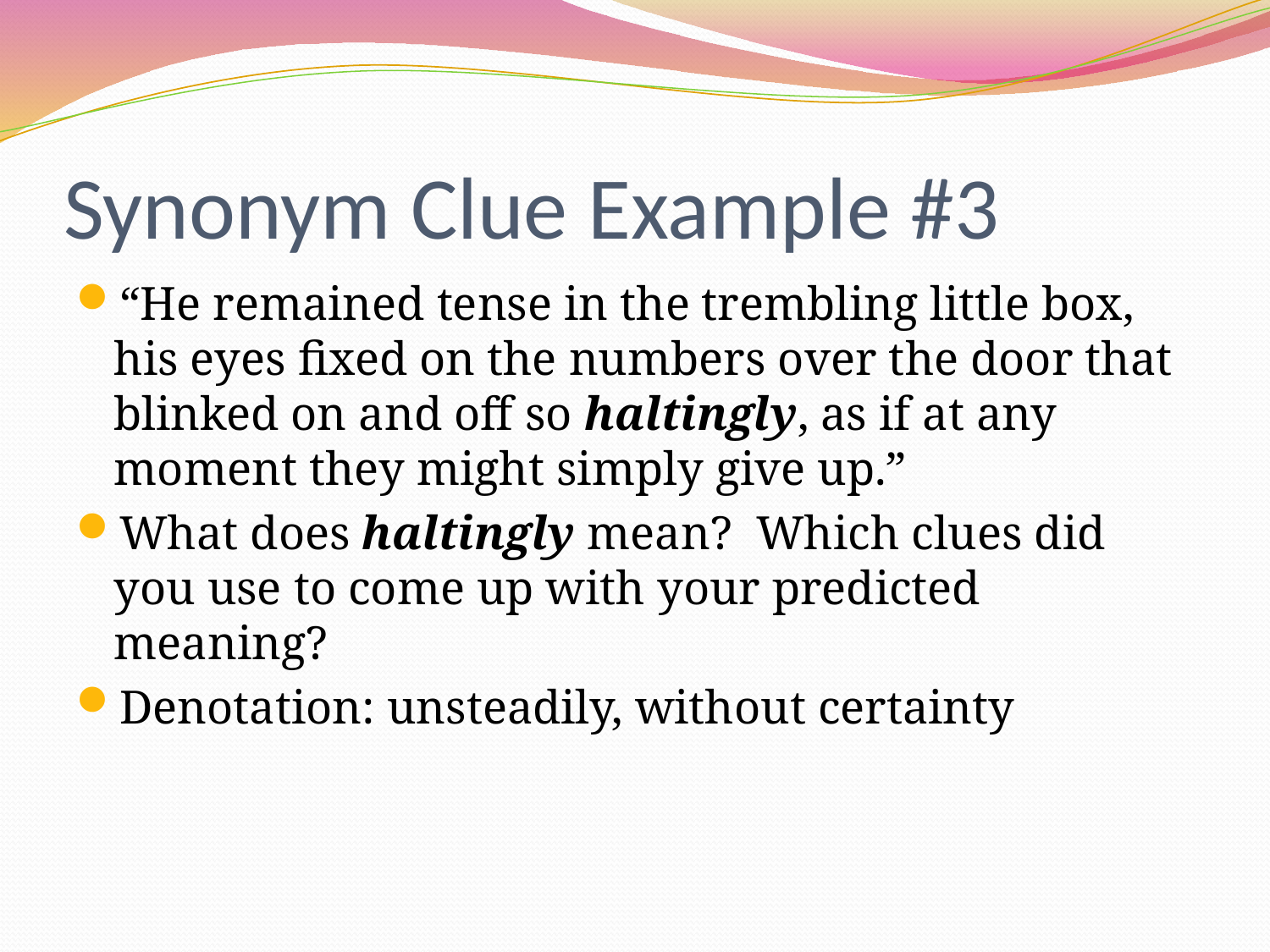

# Synonym Clue Example #3
“He remained tense in the trembling little box, his eyes fixed on the numbers over the door that blinked on and off so haltingly, as if at any moment they might simply give up.”
What does haltingly mean?  Which clues did you use to come up with your predicted meaning?
Denotation: unsteadily, without certainty